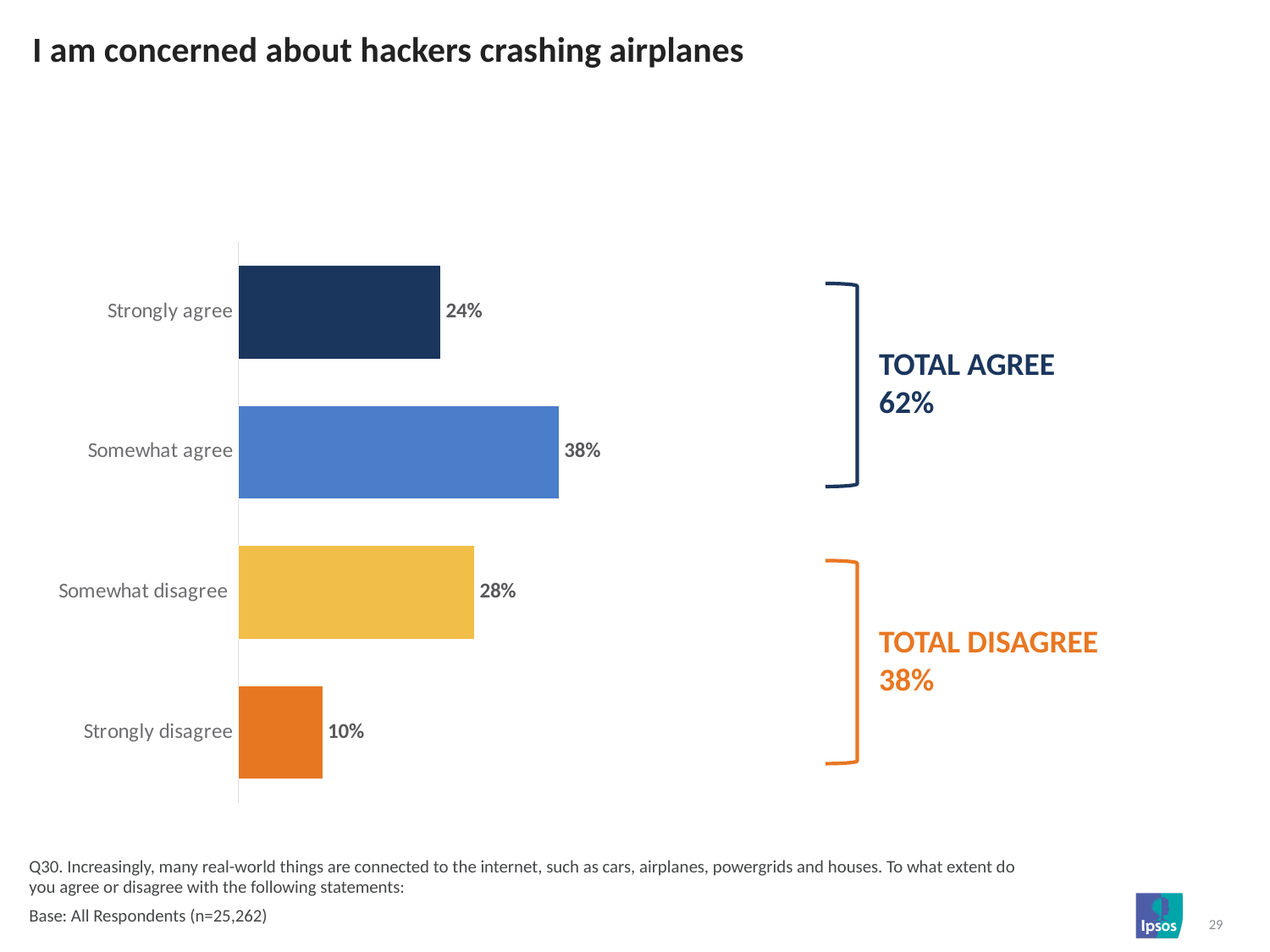

# I am concerned about hackers crashing airplanes

### Chart

| Category | Column1 |
|---|---|
| Strongly agree | 0.24 |
| Somewhat agree | 0.38 |
| Somewhat disagree  | 0.28 |
| Strongly disagree | 0.1 |
TOTAL AGREE
62%

TOTAL DISAGREE
38%
Q30. Increasingly, many real-world things are connected to the internet, such as cars, airplanes, powergrids and houses. To what extent do you agree or disagree with the following statements:
Base: All Respondents (n=25,262)